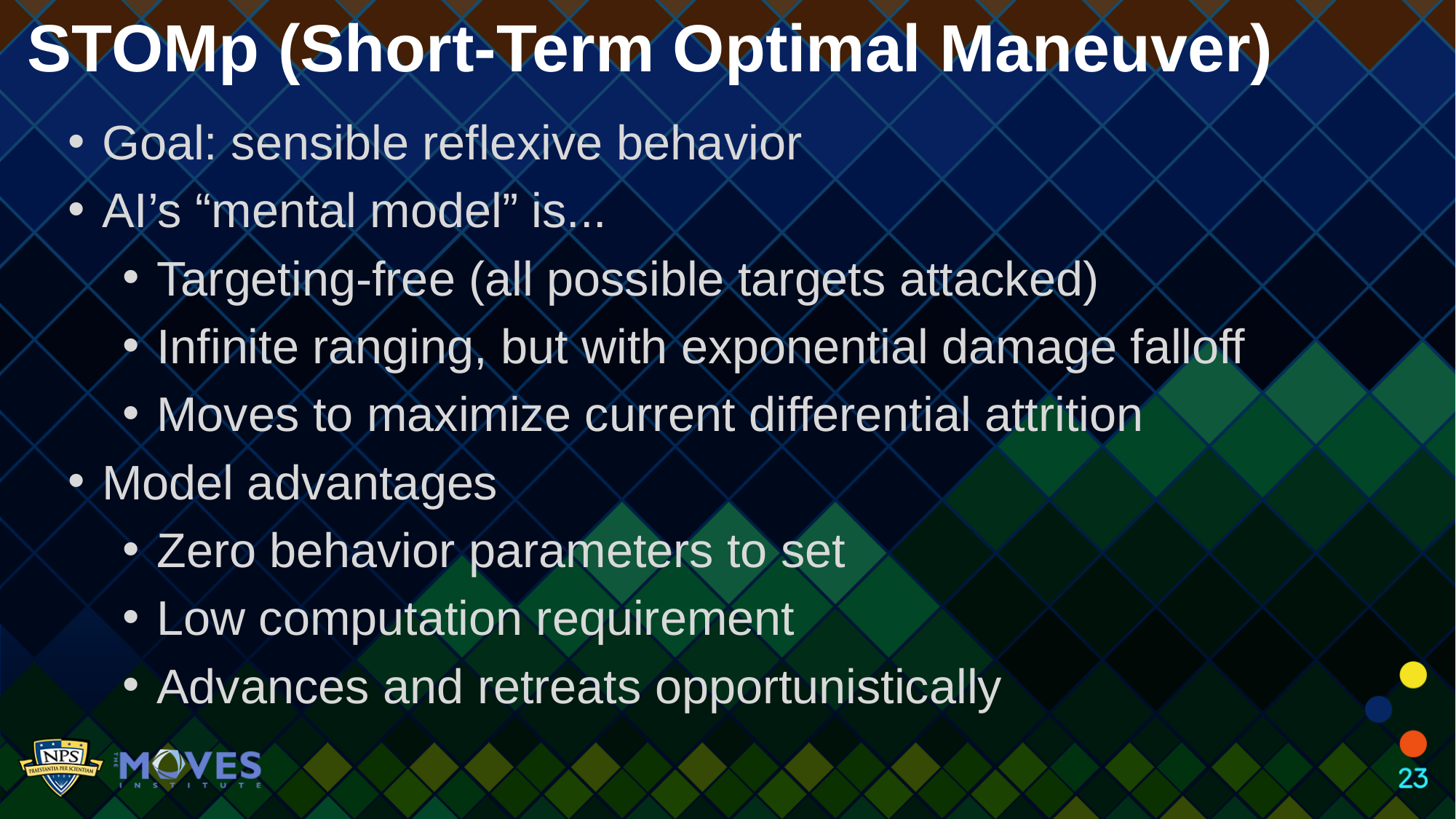

STOMp (Short-Term Optimal Maneuver)
Goal: sensible reflexive behavior
AI’s “mental model” is...
Targeting-free (all possible targets attacked)
Infinite ranging, but with exponential damage falloff
Moves to maximize current differential attrition
Model advantages
Zero behavior parameters to set
Low computation requirement
Advances and retreats opportunistically